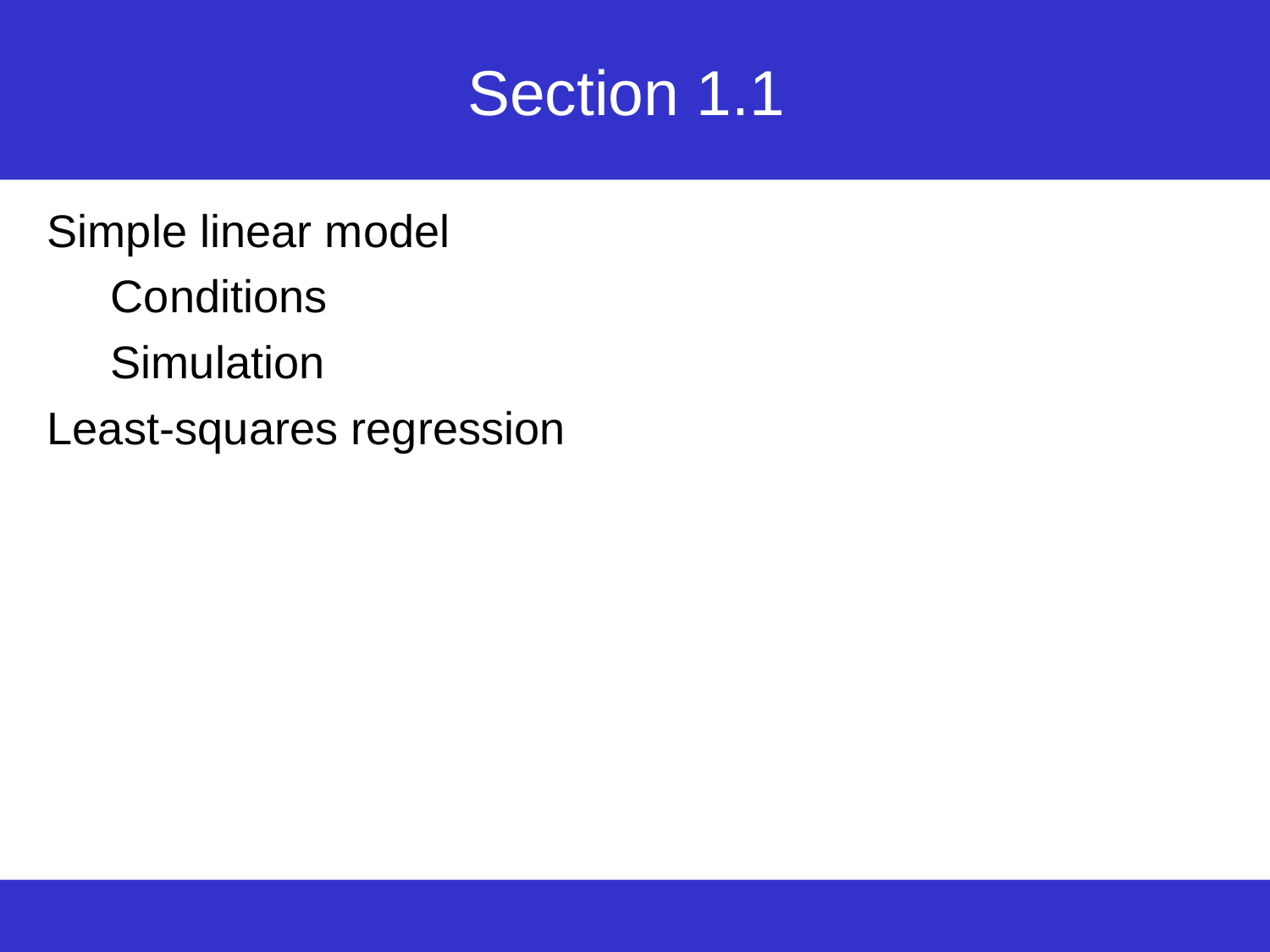

# Section 1.1
Simple linear model
Conditions
Simulation
Least-squares regression